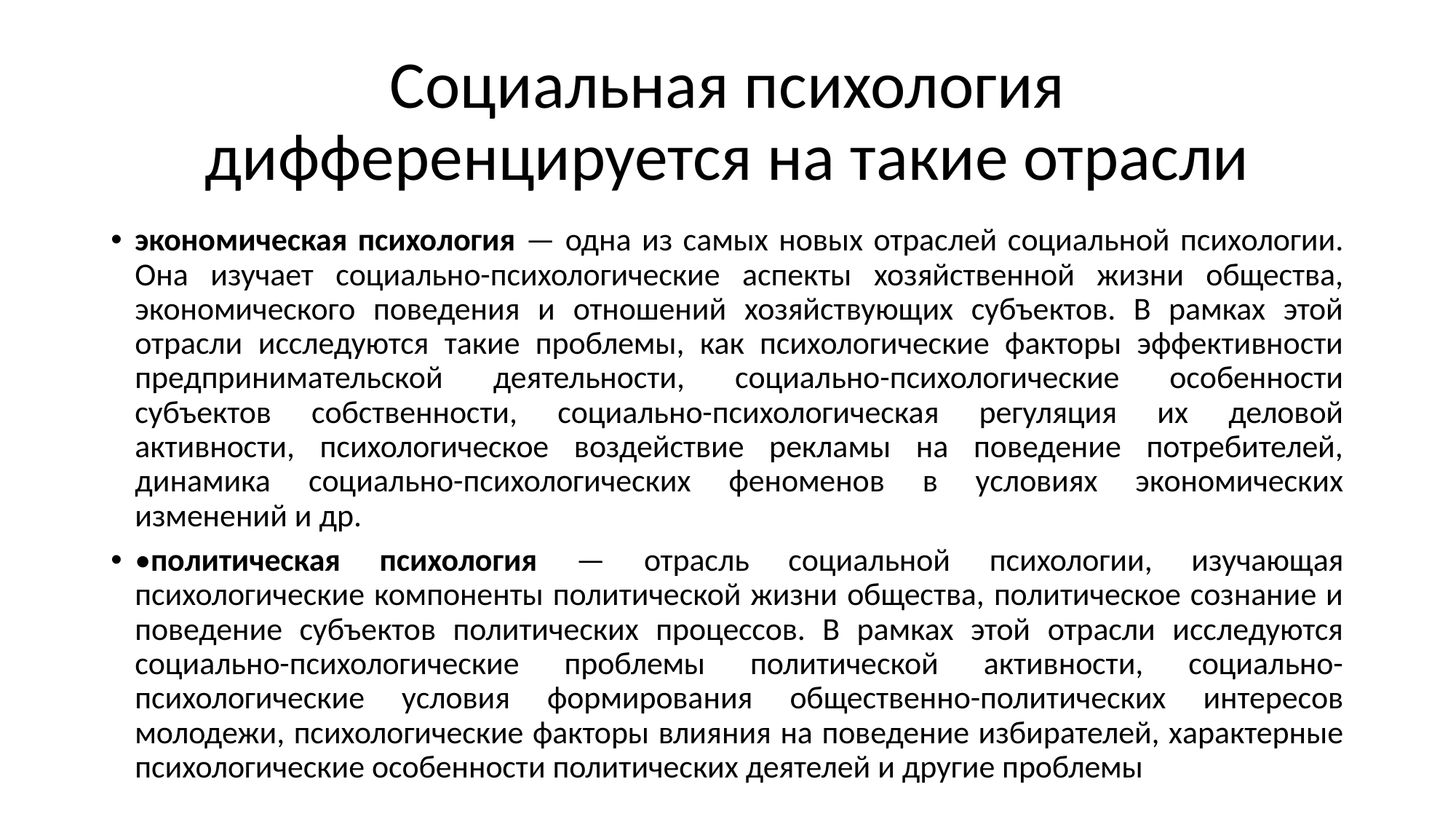

# Социальная психология дифференцируется на такие отрасли
экономическая психология — одна из самых новых отраслей социальной психологии. Она изучает социально-психологические аспекты хозяйственной жизни общества, экономического поведения и отношений хозяйствующих субъектов. В рамках этой отрасли исследуются такие проблемы, как психологические факторы эффективности предпринимательской деятельности, социально-психологические особенности субъектов собственности, социально-психологическая регуляция их деловой активности, психологическое воздействие рекламы на поведение потребителей, динамика социально-психологических феноменов в условиях экономических изменений и др.
•политическая психология — отрасль социальной психологии, изучающая психологические компоненты политической жизни общества, политическое сознание и поведение субъектов политических процессов. В рамках этой отрасли исследуются социально-психологические проблемы политической активности, социально-психологические условия формирования общественно-политических интересов молодежи, психологические факторы влияния на поведение избирателей, характерные психологические особенности политических деятелей и другие проблемы